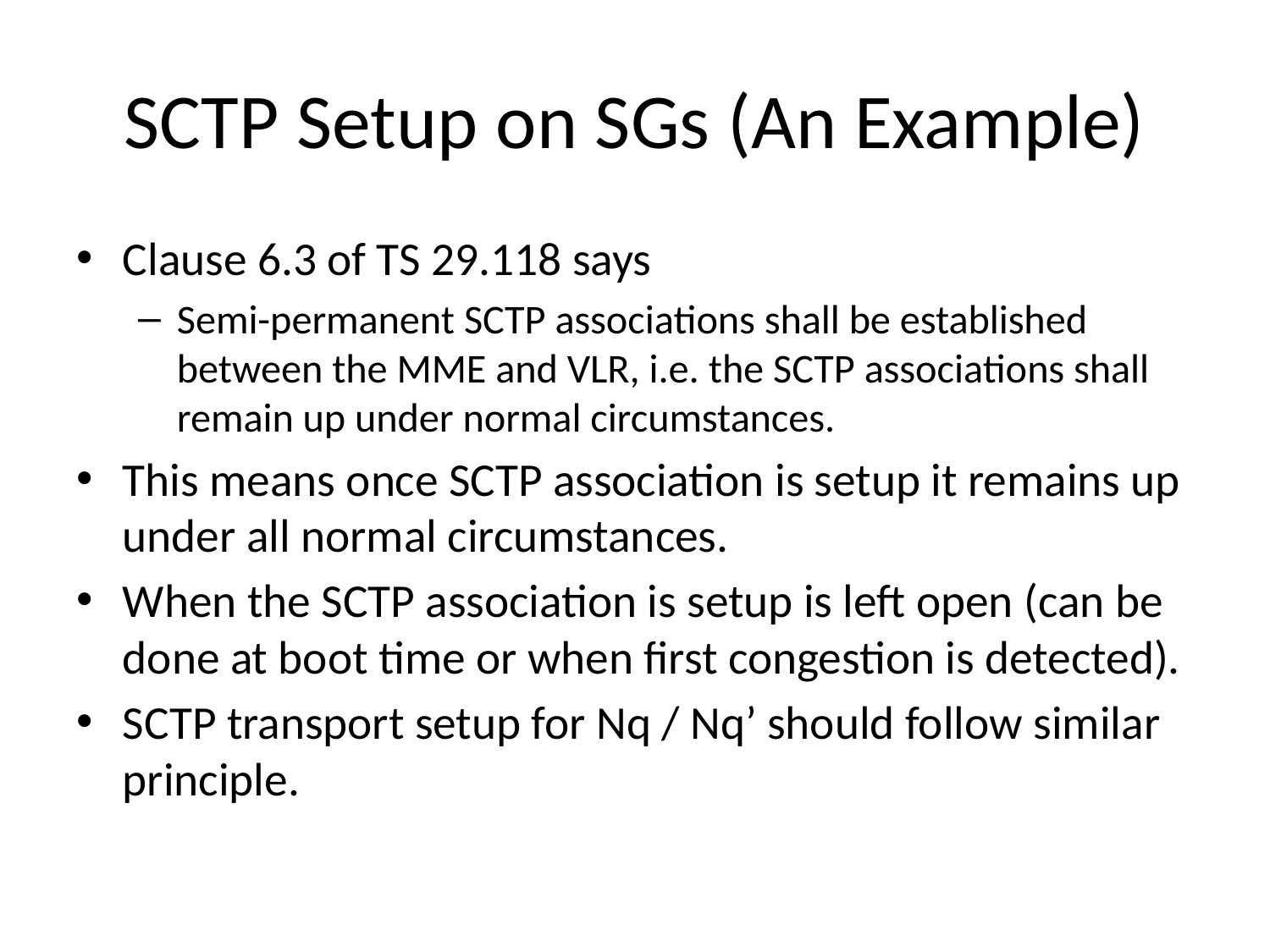

# SCTP Setup on SGs (An Example)
Clause 6.3 of TS 29.118 says
Semi-permanent SCTP associations shall be established between the MME and VLR, i.e. the SCTP associations shall remain up under normal circumstances.
This means once SCTP association is setup it remains up under all normal circumstances.
When the SCTP association is setup is left open (can be done at boot time or when first congestion is detected).
SCTP transport setup for Nq / Nq’ should follow similar principle.